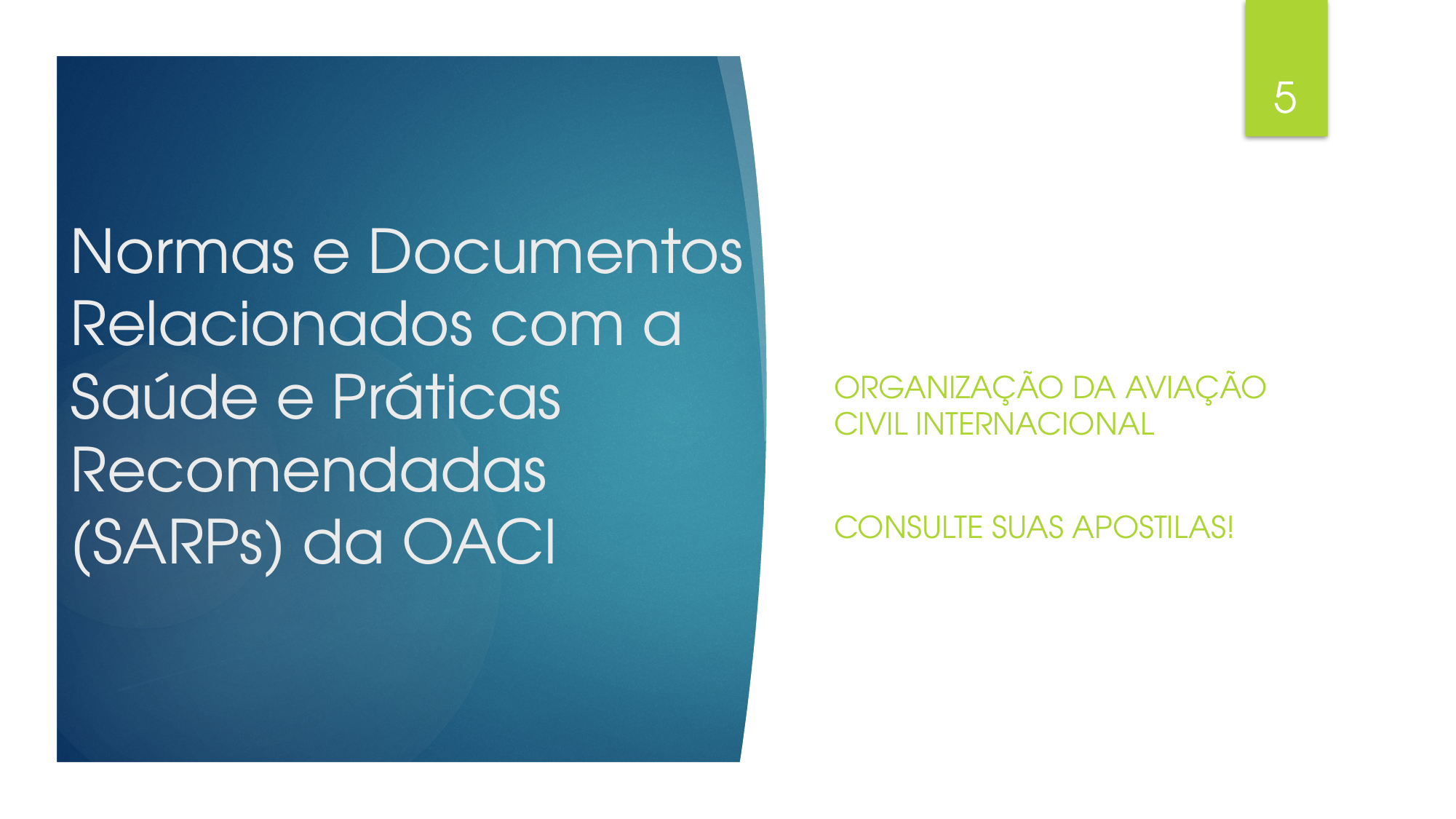

5
# Normas e Documentos Relacionados com a Saúde e Práticas Recomendadas (SARPs) da OACI
Organização da Aviação Civil Internacional

Consulte SUAS APOSTILAS!